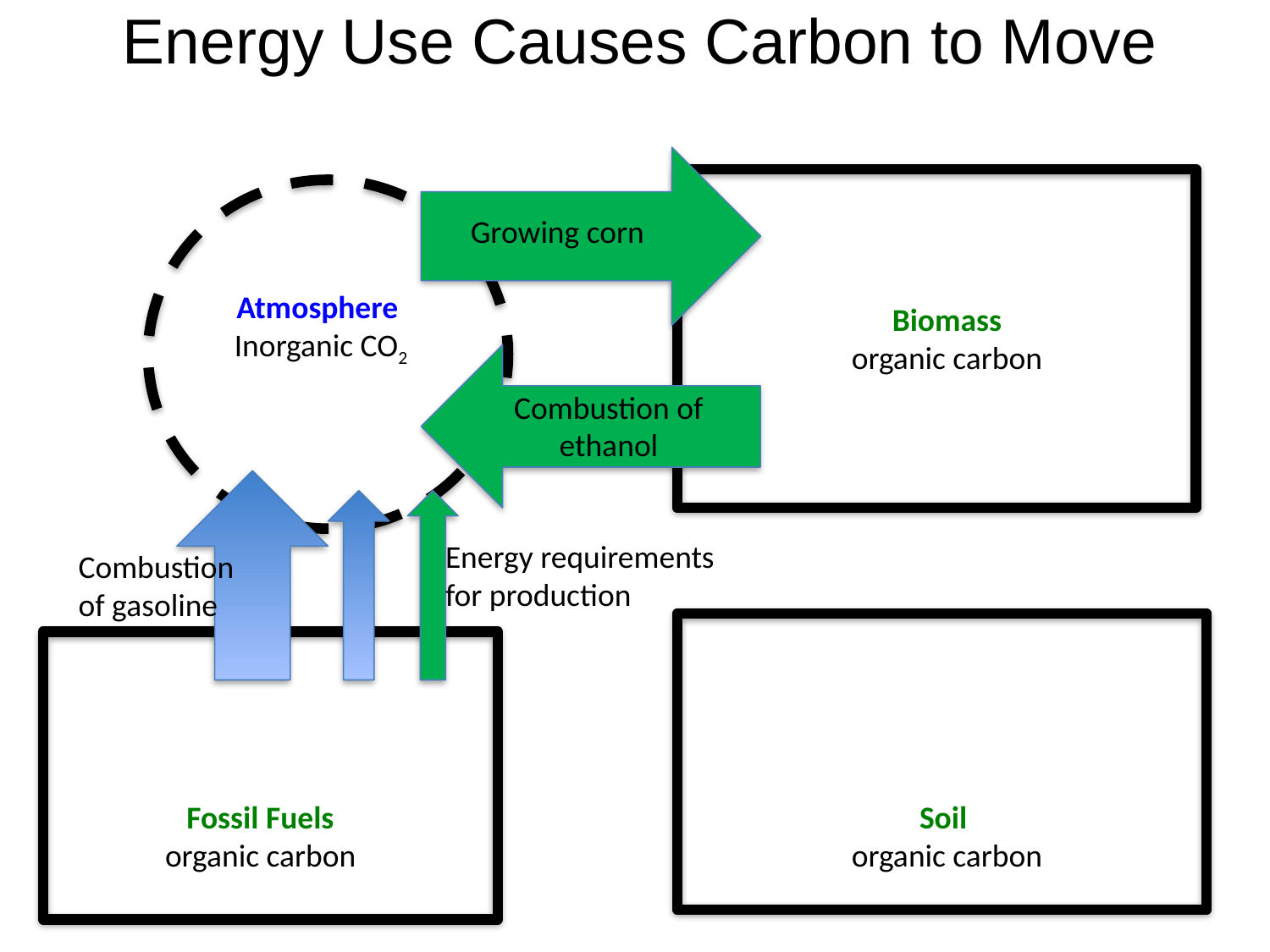

Energy Use Causes Carbon to Move

Growing corn
Atmosphere
 Inorganic CO2
Biomass
organic carbon

Combustion of ethanol

Energy requirements for production
Combustion of gasoline

Fossil Fuels
organic carbon
Soil
organic carbon